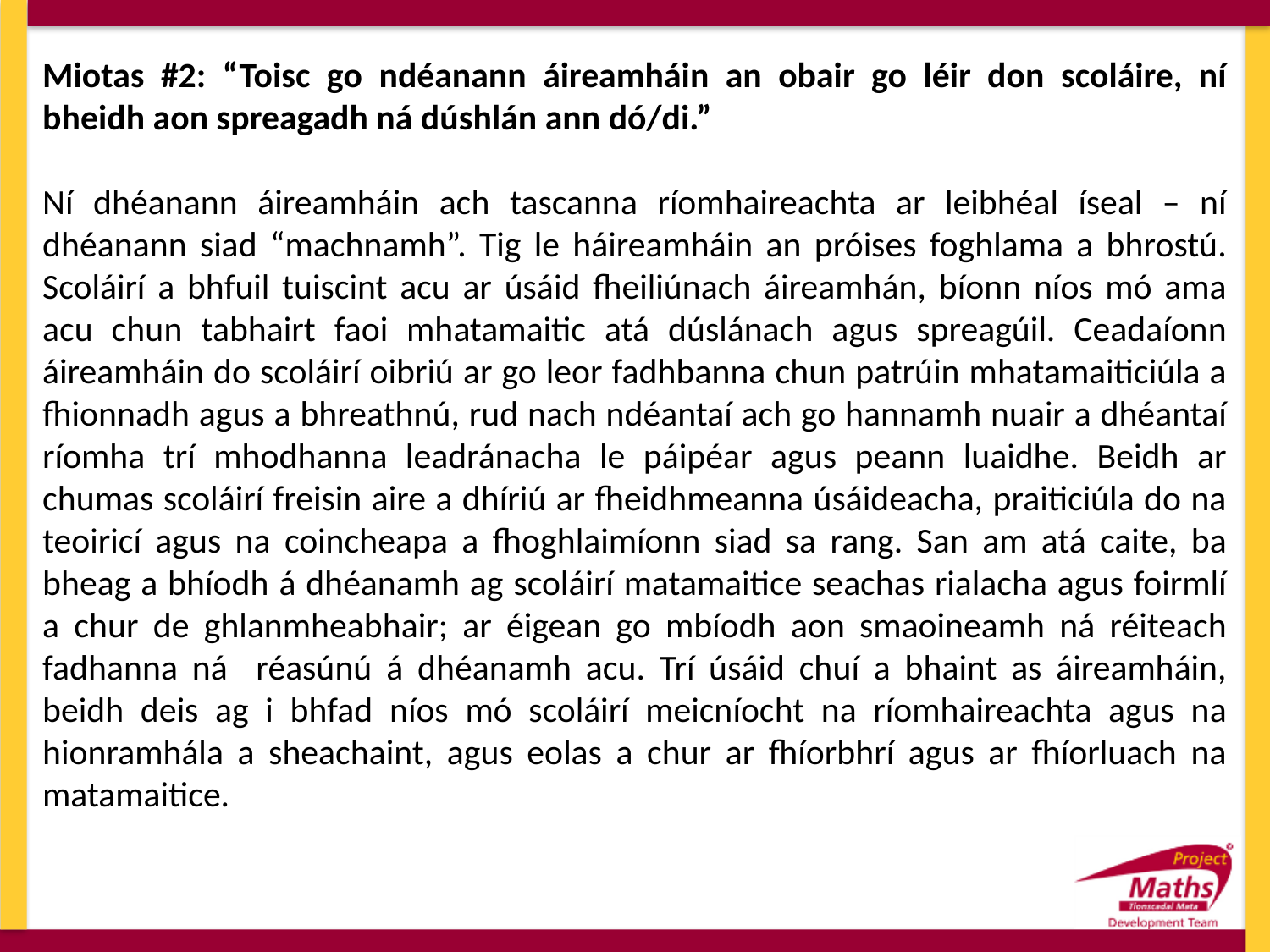

#
Miotas #2: “Toisc go ndéanann áireamháin an obair go léir don scoláire, ní bheidh aon spreagadh ná dúshlán ann dó/di.”

Ní dhéanann áireamháin ach tascanna ríomhaireachta ar leibhéal íseal – ní dhéanann siad “machnamh”. Tig le háireamháin an próises foghlama a bhrostú. Scoláirí a bhfuil tuiscint acu ar úsáid fheiliúnach áireamhán, bíonn níos mó ama acu chun tabhairt faoi mhatamaitic atá dúslánach agus spreagúil. Ceadaíonn áireamháin do scoláirí oibriú ar go leor fadhbanna chun patrúin mhatamaiticiúla a fhionnadh agus a bhreathnú, rud nach ndéantaí ach go hannamh nuair a dhéantaí ríomha trí mhodhanna leadránacha le páipéar agus peann luaidhe. Beidh ar chumas scoláirí freisin aire a dhíriú ar fheidhmeanna úsáideacha, praiticiúla do na teoiricí agus na coincheapa a fhoghlaimíonn siad sa rang. San am atá caite, ba bheag a bhíodh á dhéanamh ag scoláirí matamaitice seachas rialacha agus foirmlí a chur de ghlanmheabhair; ar éigean go mbíodh aon smaoineamh ná réiteach fadhanna ná  réasúnú á dhéanamh acu. Trí úsáid chuí a bhaint as áireamháin, beidh deis ag i bhfad níos mó scoláirí meicníocht na ríomhaireachta agus na hionramhála a sheachaint, agus eolas a chur ar fhíorbhrí agus ar fhíorluach na matamaitice.